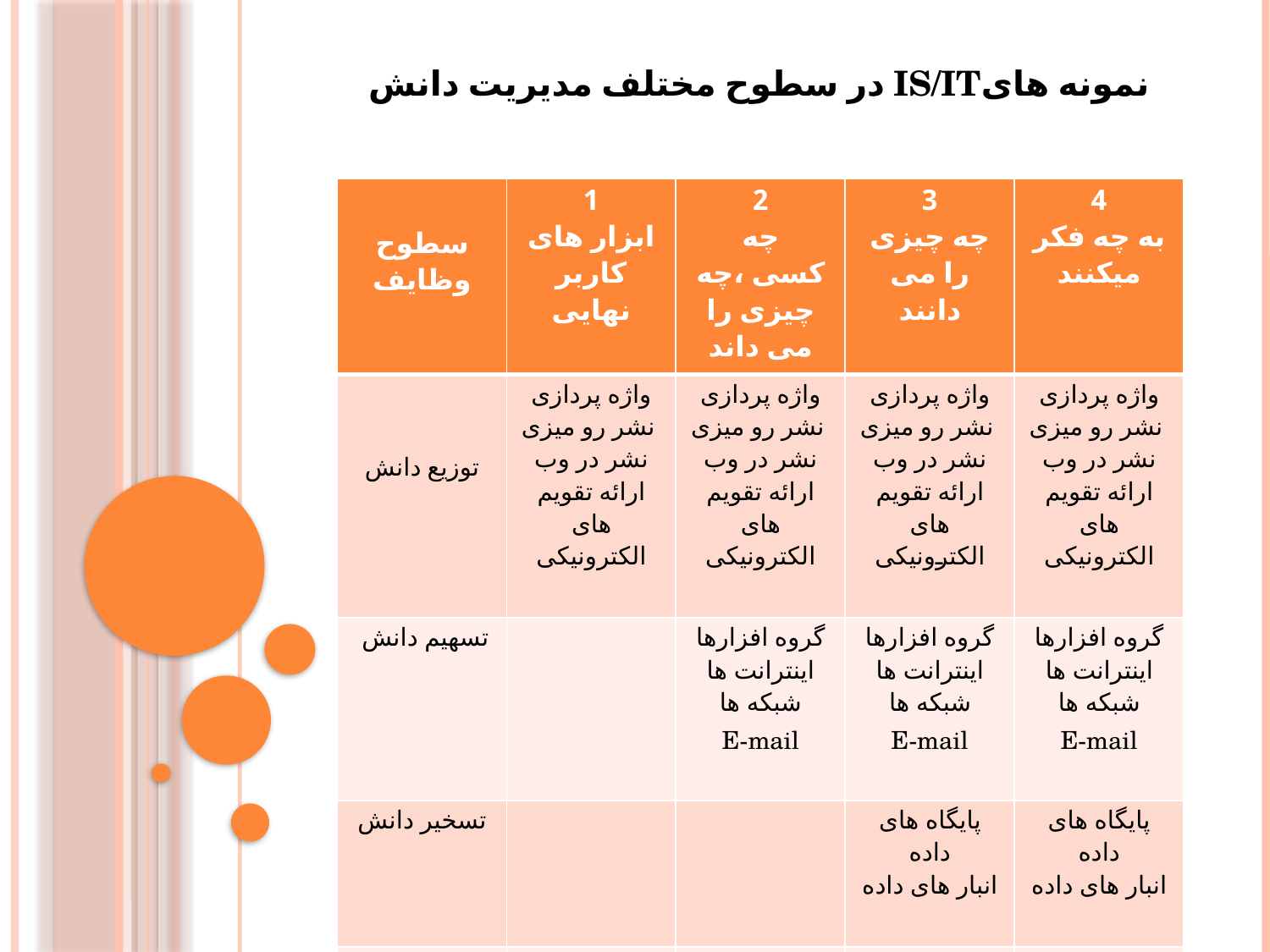

# نمونه هایIS/IT در سطوح مختلف مدیریت دانش

| سطوح وظایف | 1 ابزار های کاربر نهایی | 2 چه کسی ،چه چیزی را می داند | 3 چه چیزی را می دانند | 4 به چه فکر میکنند |
| --- | --- | --- | --- | --- |
| توزیع دانش | واژه پردازی نشر رو میزی نشر در وب ارائه تقویم های الکترونیکی | واژه پردازی نشر رو میزی نشر در وب ارائه تقویم های الکترونیکی | واژه پردازی نشر رو میزی نشر در وب ارائه تقویم های الکترونیکی | واژه پردازی نشر رو میزی نشر در وب ارائه تقویم های الکترونیکی |
| تسهیم دانش |  | گروه افزارها اینترانت ها شبکه ها E-mail | گروه افزارها اینترانت ها شبکه ها E-mail | گروه افزارها اینترانت ها شبکه ها E-mail |
| تسخیر دانش |  |  | پایگاه های داده انبار های داده | پایگاه های داده انبار های داده |
| به کار گیری دانش |  |  |  | سیستم های ذخیره استدلال مبتنی بر مورد |